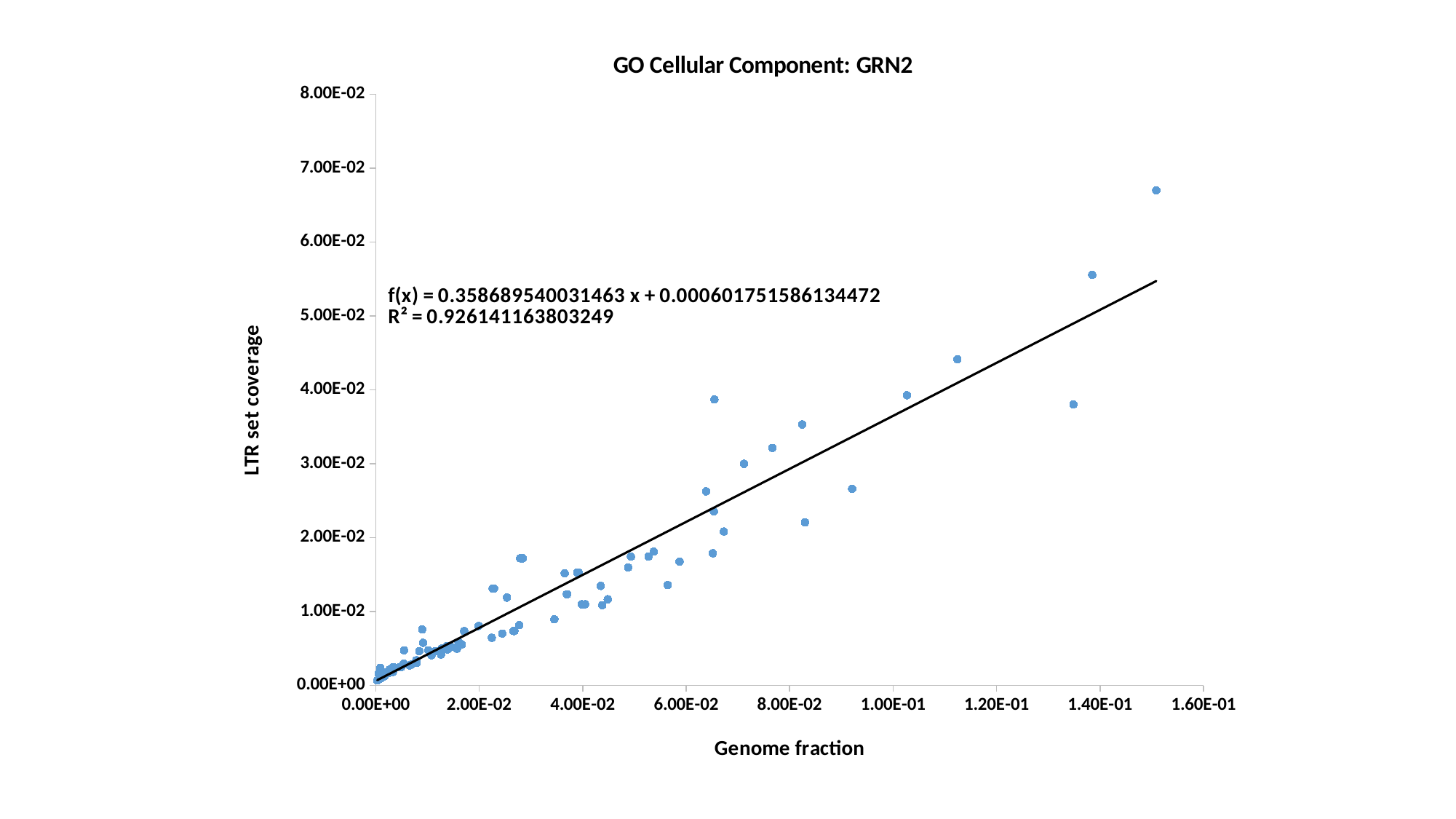

### Chart: GO Cellular Component: GRN2

| Category | LTR Fraction |
|---|---|